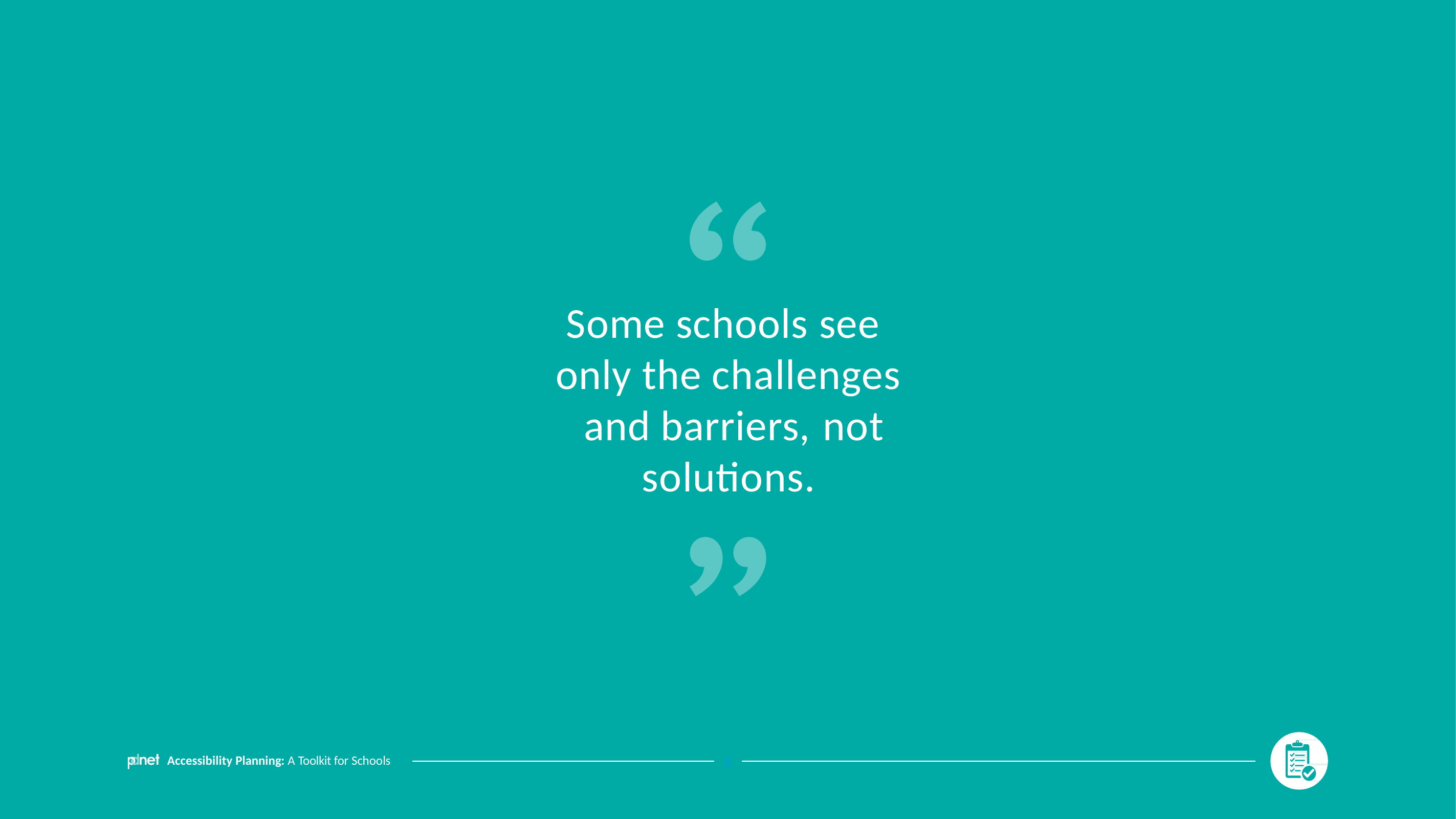

# Some schools see  only the challenges  and barriers, not
solutions.

Accessibility Planning: A Toolkit for Schools
5